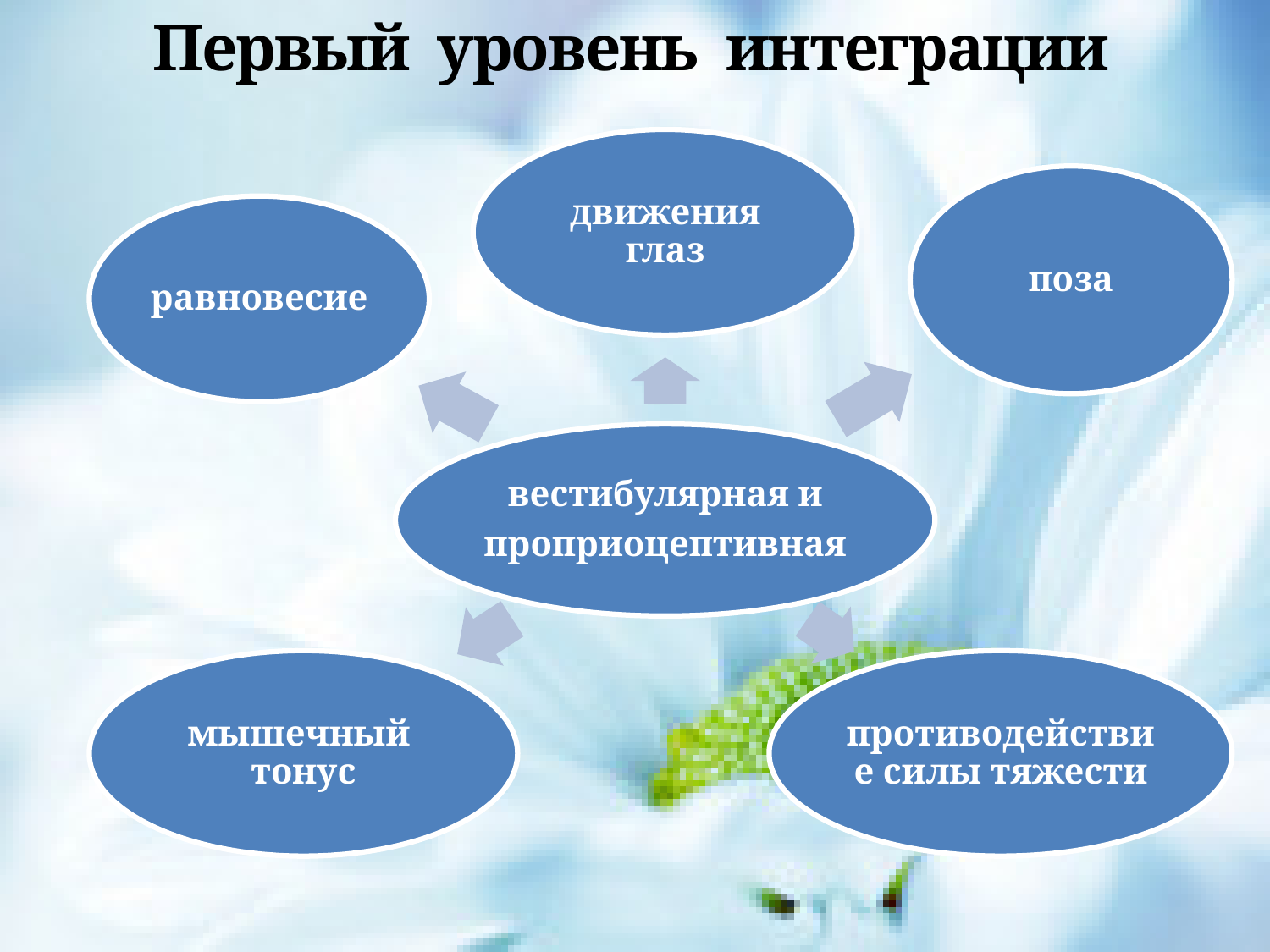

# Первый  уровень  интеграции
вестибулярная и
проприоцептивная

движения глаз

поза

противодействие силы тяжести

мышечный  тонус

равновесие